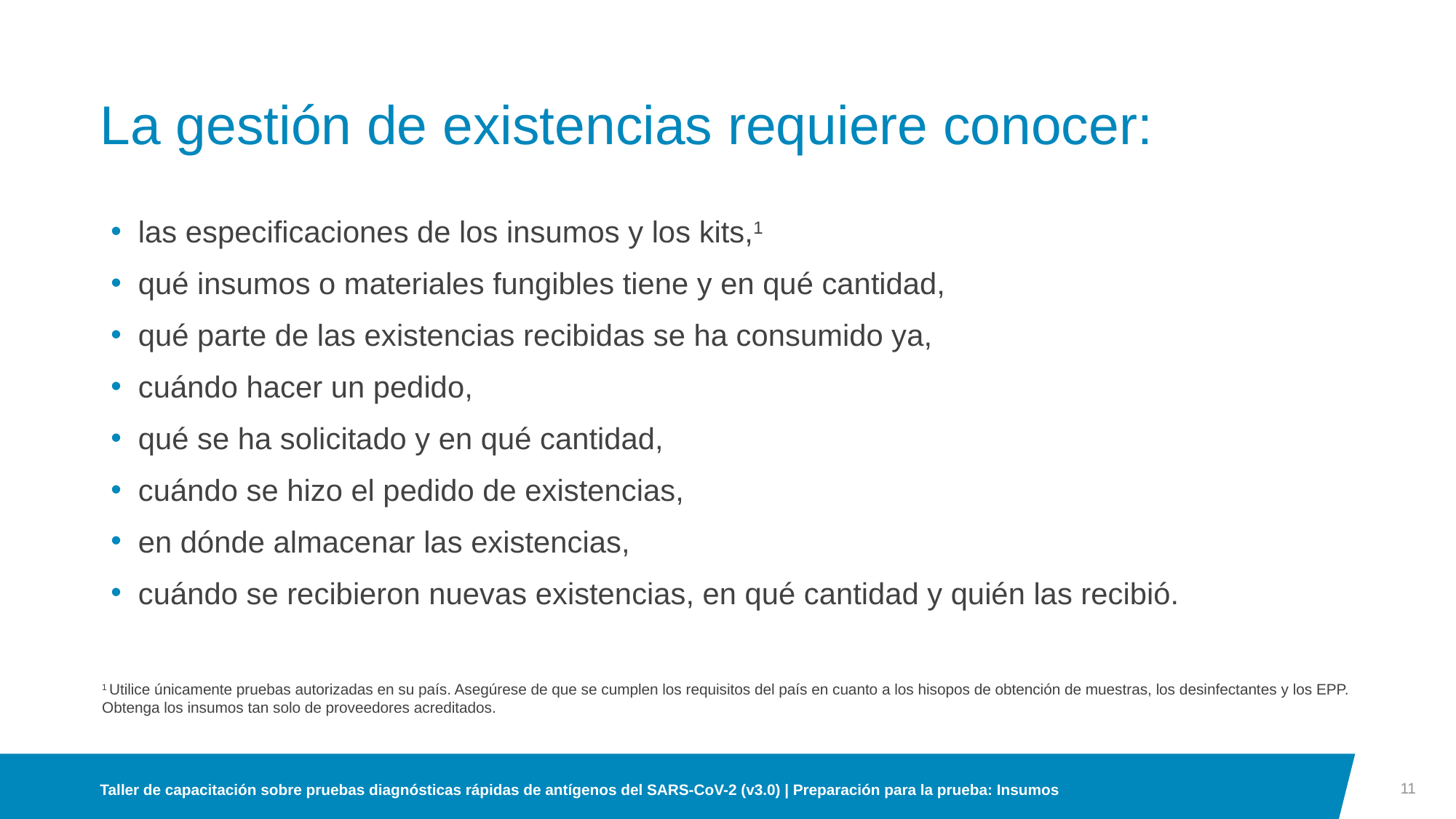

# La gestión de existencias requiere conocer:
las especificaciones de los insumos y los kits,1
qué insumos o materiales fungibles tiene y en qué cantidad,
qué parte de las existencias recibidas se ha consumido ya,
cuándo hacer un pedido,
qué se ha solicitado y en qué cantidad,
cuándo se hizo el pedido de existencias,
en dónde almacenar las existencias,
cuándo se recibieron nuevas existencias, en qué cantidad y quién las recibió.

1 Utilice únicamente pruebas autorizadas en su país. Asegúrese de que se cumplen los requisitos del país en cuanto a los hisopos de obtención de muestras, los desinfectantes y los EPP.
Obtenga los insumos tan solo de proveedores acreditados.
11
Taller de capacitación sobre pruebas diagnósticas rápidas de antígenos del SARS-CoV-2 (v3.0) | Preparación para la prueba: Insumos